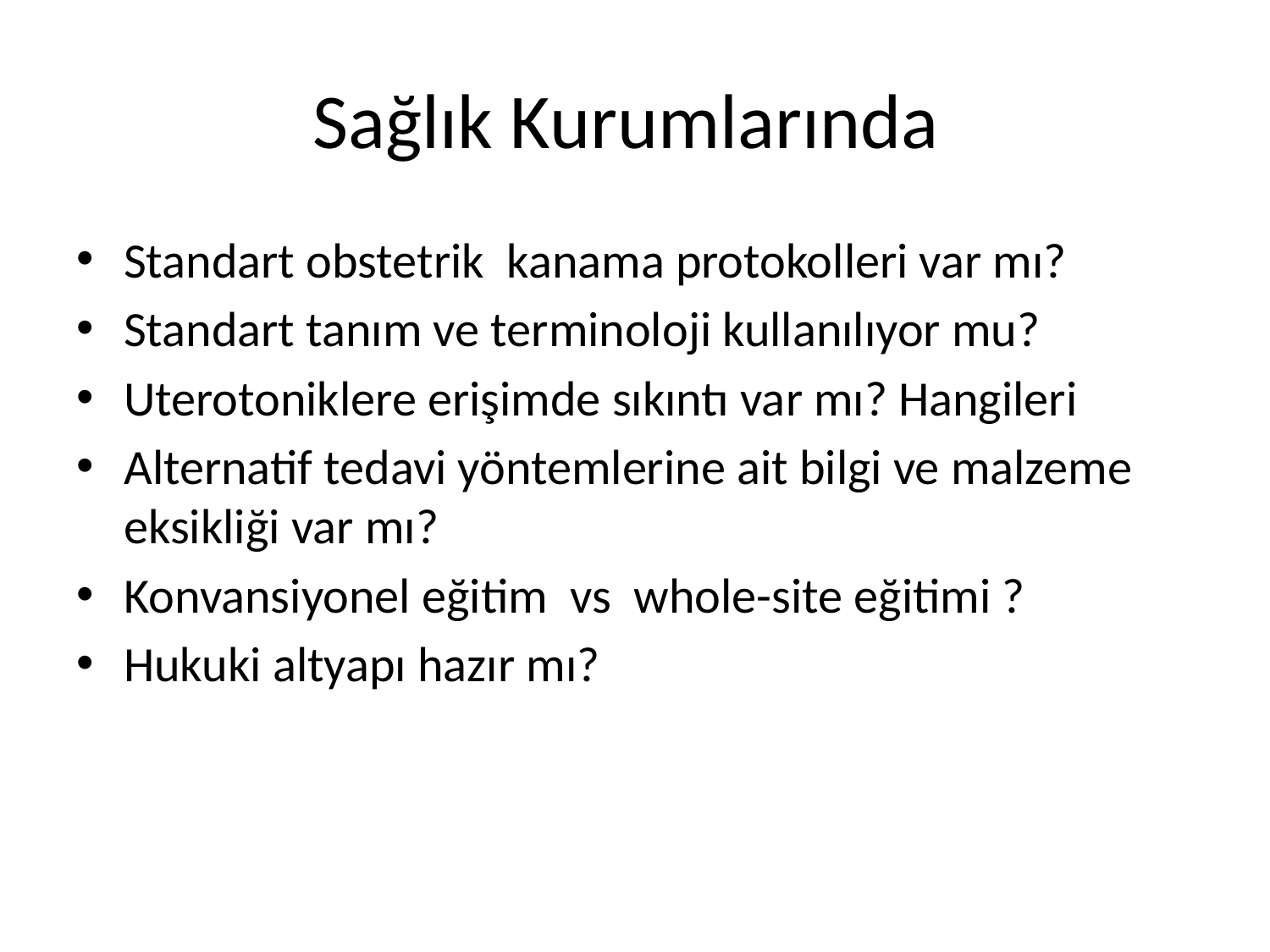

# Sağlık Kurumlarında
Standart obstetrik  kanama protokolleri var mı?
Standart tanım ve terminoloji kullanılıyor mu?
Uterotoniklere erişimde sıkıntı var mı? Hangileri
Alternatif tedavi yöntemlerine ait bilgi ve malzeme eksikliği var mı?
Konvansiyonel eğitim  vs  whole-site eğitimi ?
Hukuki altyapı hazır mı?